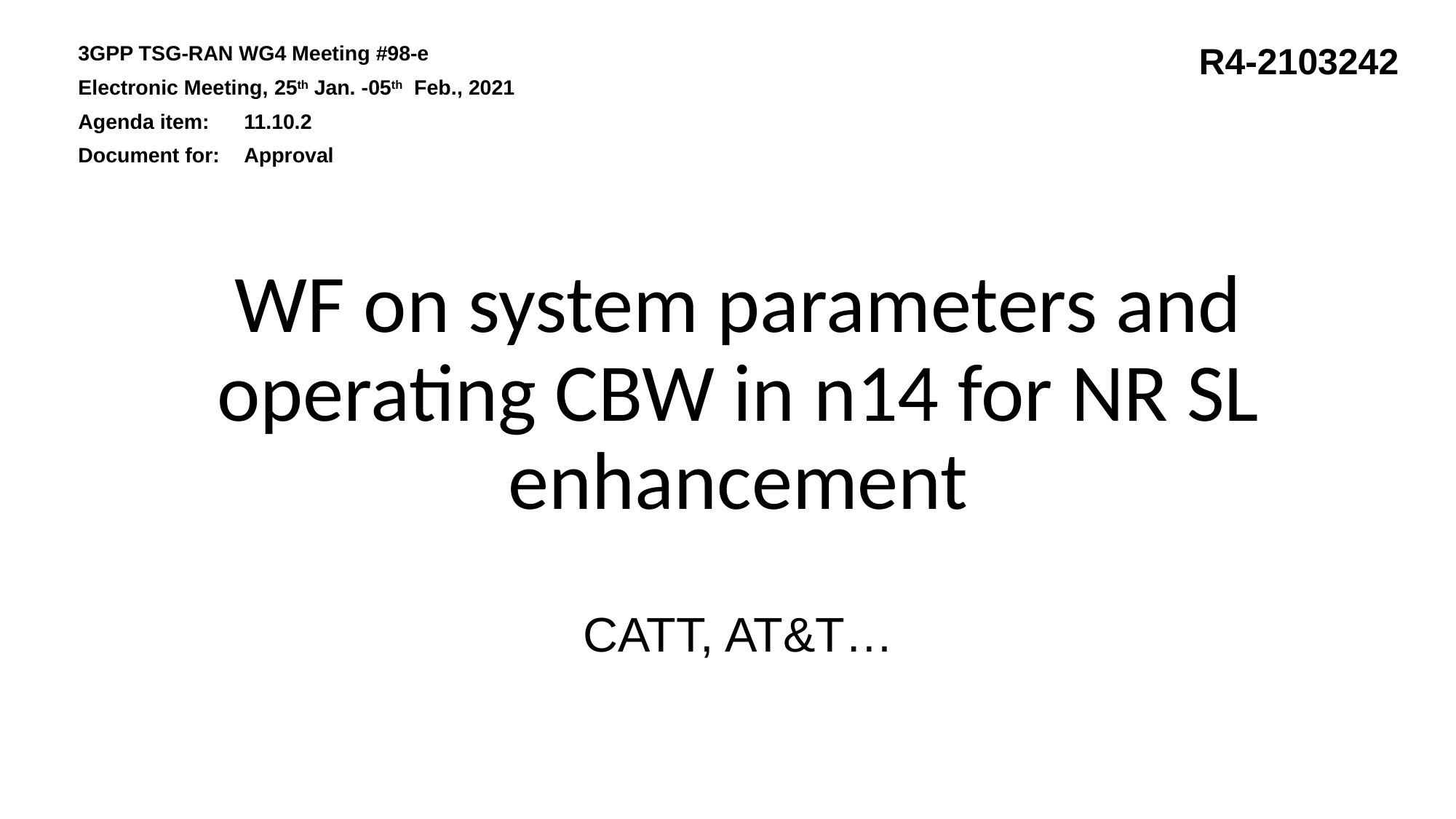

3GPP TSG-RAN WG4 Meeting #98-e
Electronic Meeting, 25th Jan. -05th  Feb., 2021
Agenda item:	11.10.2
Document for:	Approval
R4-2103242
# WF on system parameters and operating CBW in n14 for NR SL enhancement
CATT, AT&T…